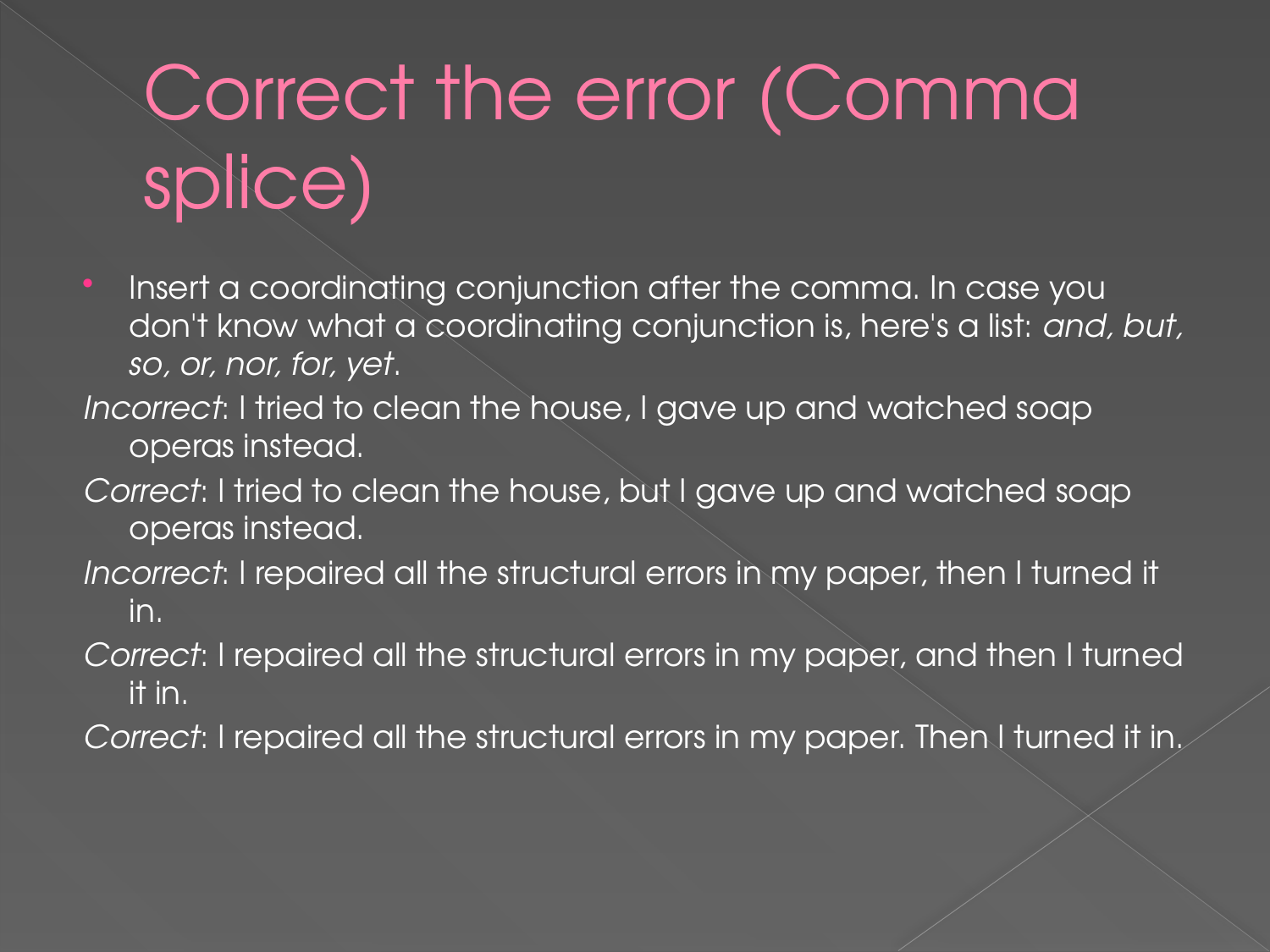

# Correct the error (Comma splice)
Insert a coordinating conjunction after the comma. In case you don't know what a coordinating conjunction is, here's a list: and, but, so, or, nor, for, yet.
Incorrect: I tried to clean the house, I gave up and watched soap operas instead.
Correct: I tried to clean the house, but I gave up and watched soap operas instead.
Incorrect: I repaired all the structural errors in my paper, then I turned it in.
Correct: I repaired all the structural errors in my paper, and then I turned it in.
Correct: I repaired all the structural errors in my paper. Then I turned it in.